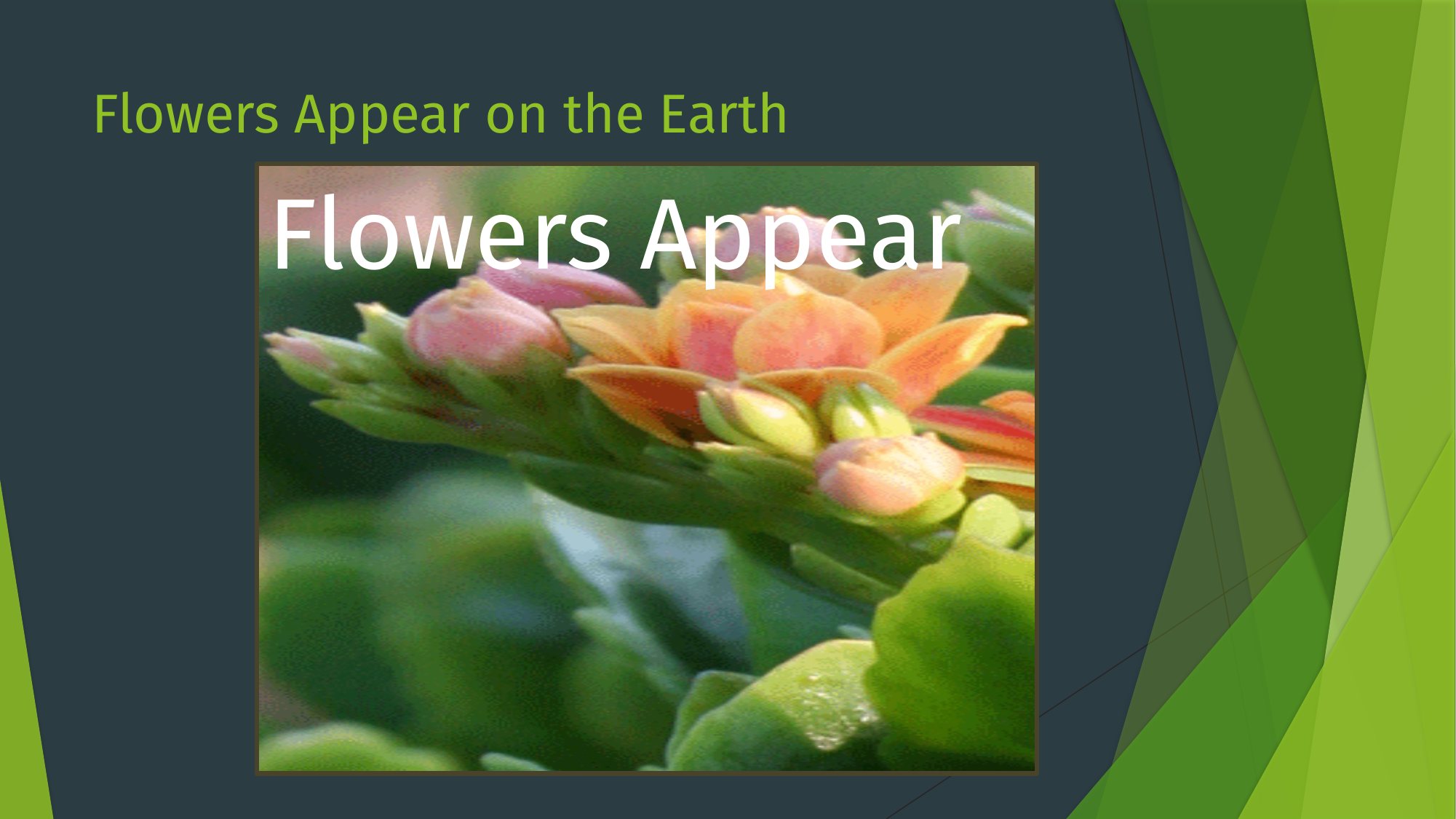

# Flowers Appear on the Earth
Flowers Appear